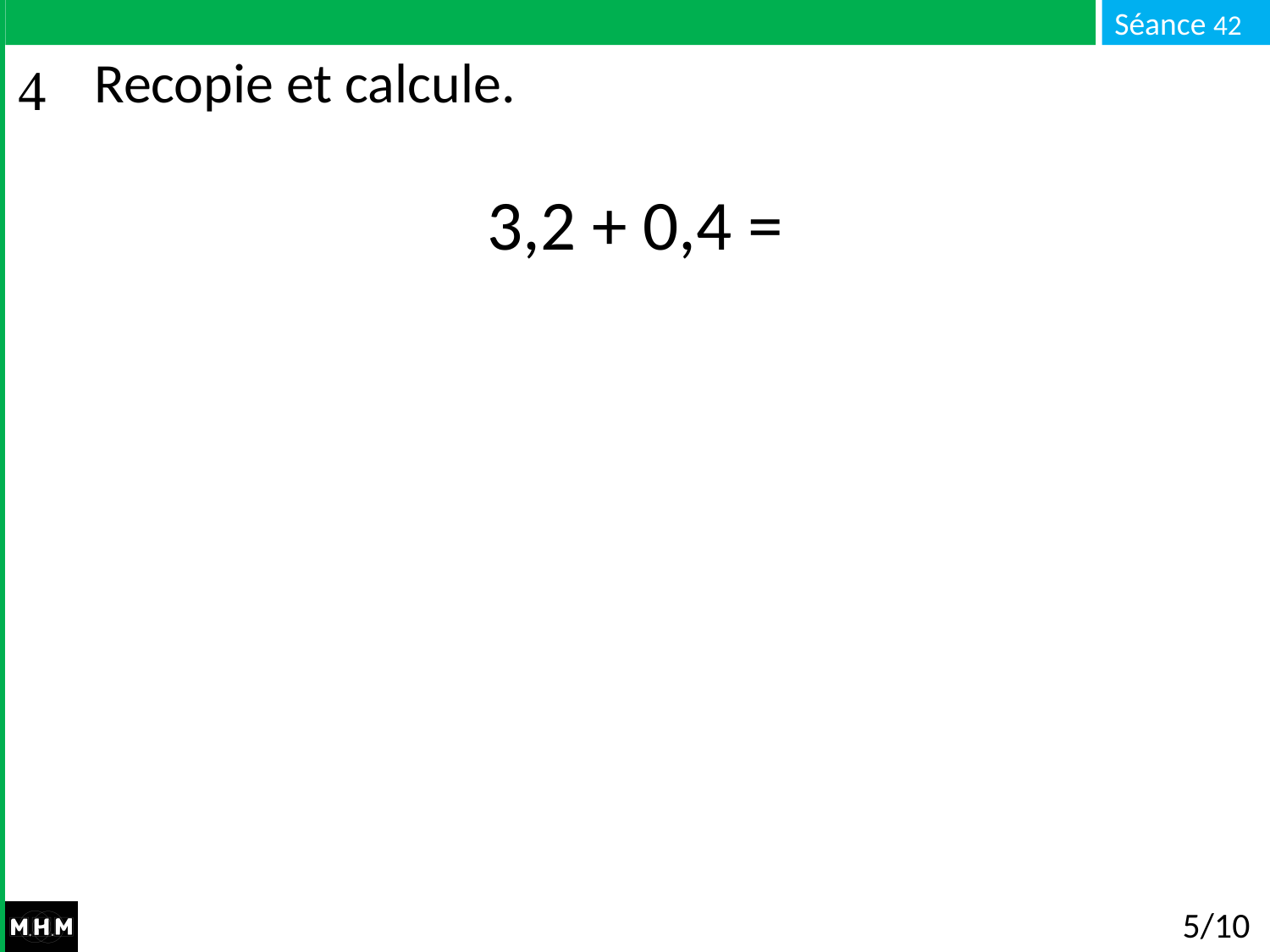

# Recopie et calcule.
3,2 + 0,4 =
5/10